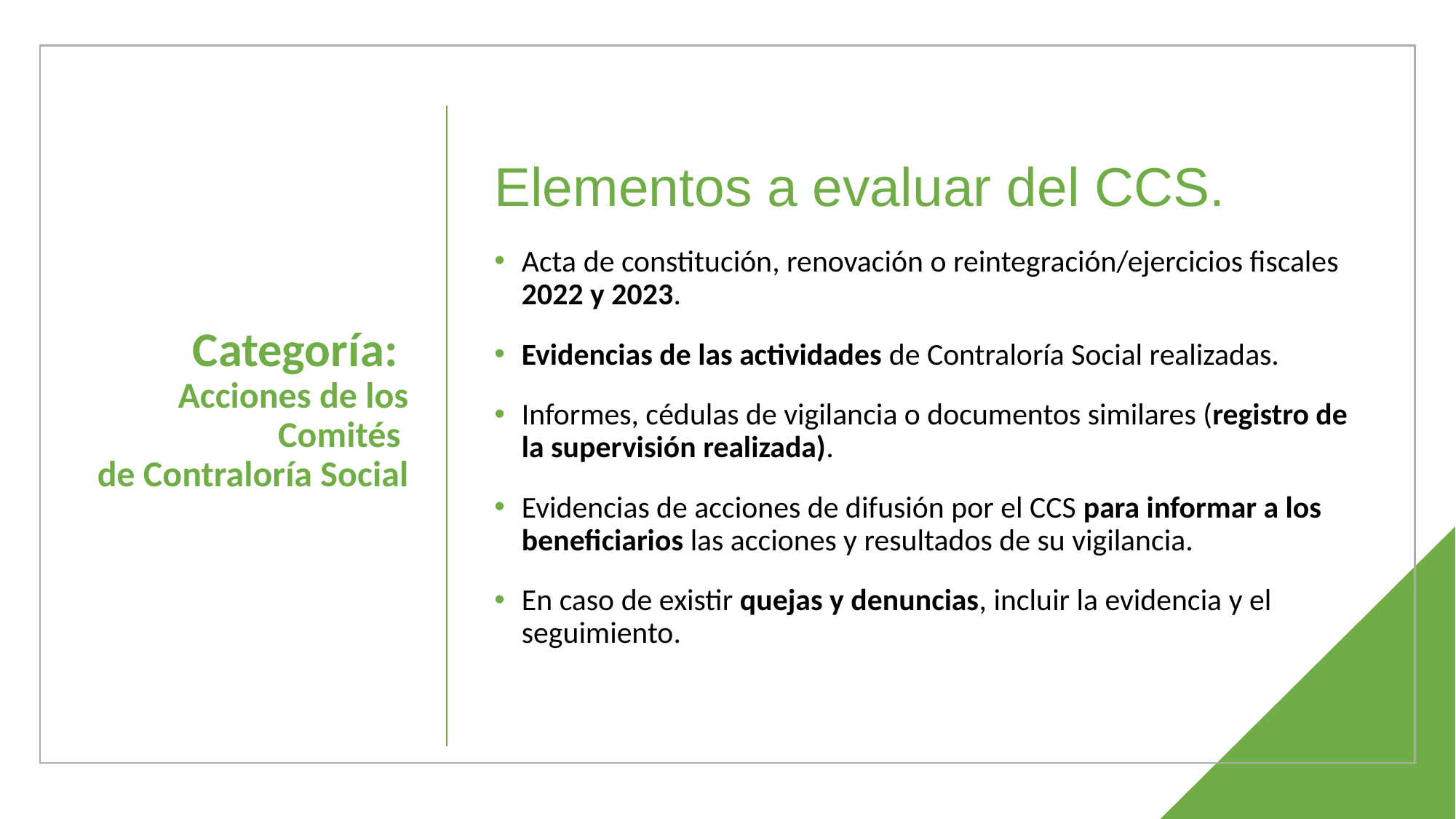

Elementos a evaluar del CCS.
Acta de constitución, renovación o reintegración/ejercicios fiscales 2022 y 2023.
Evidencias de las actividades de Contraloría Social realizadas.
Informes, cédulas de vigilancia o documentos similares (registro de la supervisión realizada).
Evidencias de acciones de difusión por el CCS para informar a los beneficiarios las acciones y resultados de su vigilancia.
En caso de existir quejas y denuncias, incluir la evidencia y el seguimiento.

# Categoría: Acciones de los Comités de Contraloría Social